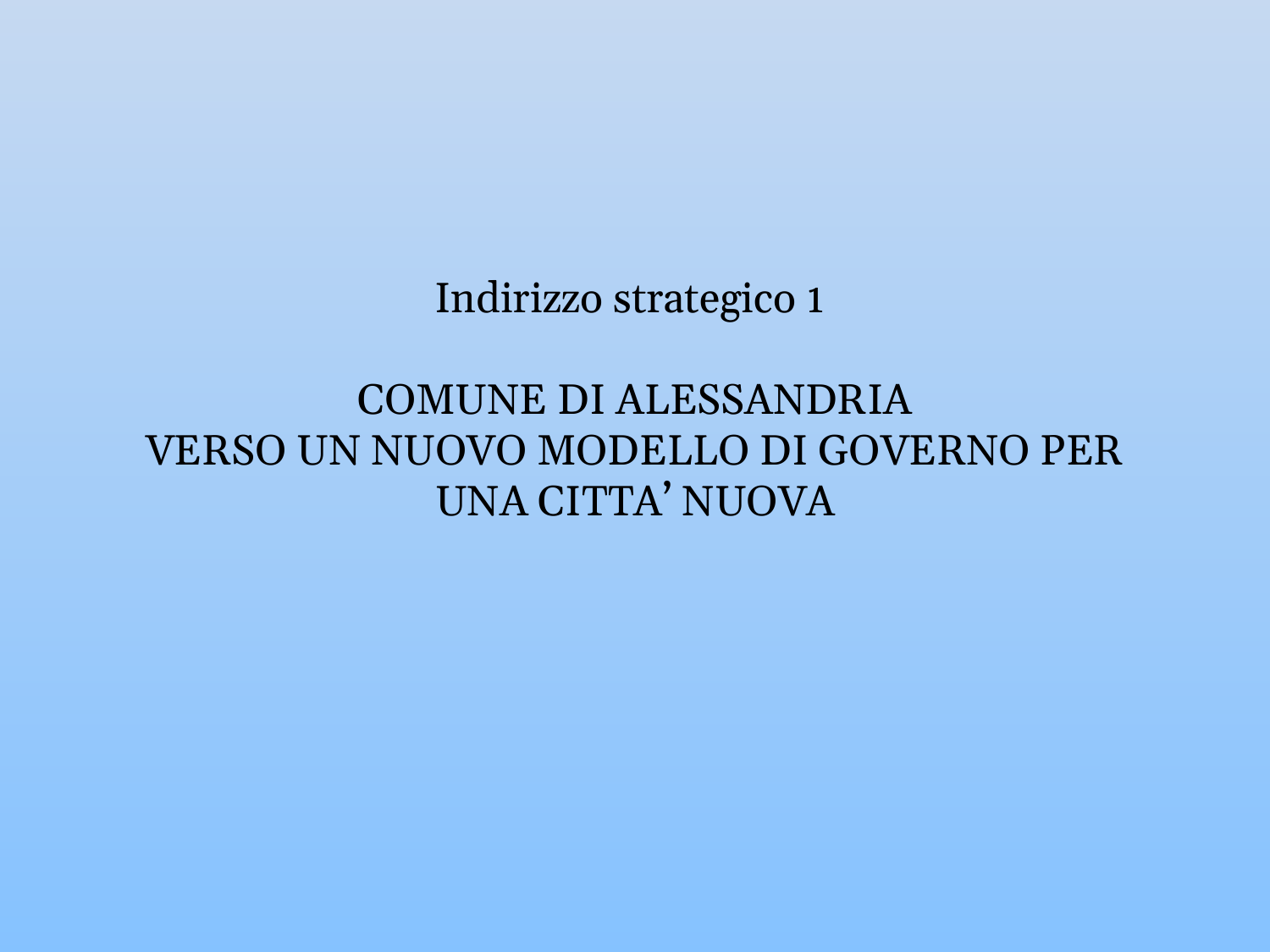

# Indirizzo strategico 1 COMUNE DI ALESSANDRIA VERSO UN NUOVO MODELLO DI GOVERNO PER UNA CITTA’ NUOVA